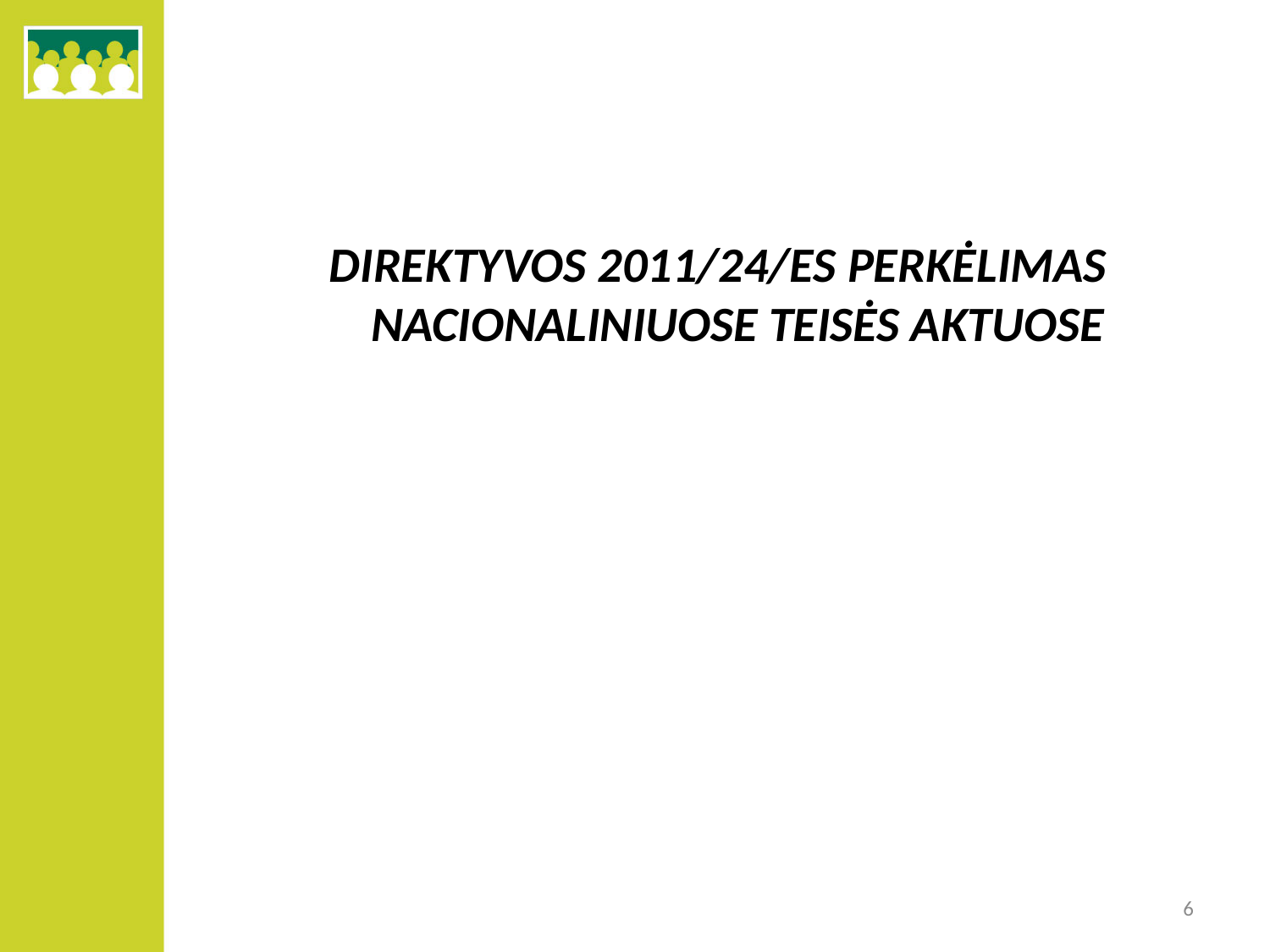

|  |
| --- |
# DIREKTYVOS 2011/24/ES PERKĖLIMAS NACIONALINIUOSE TEISĖS AKTUOSE

6